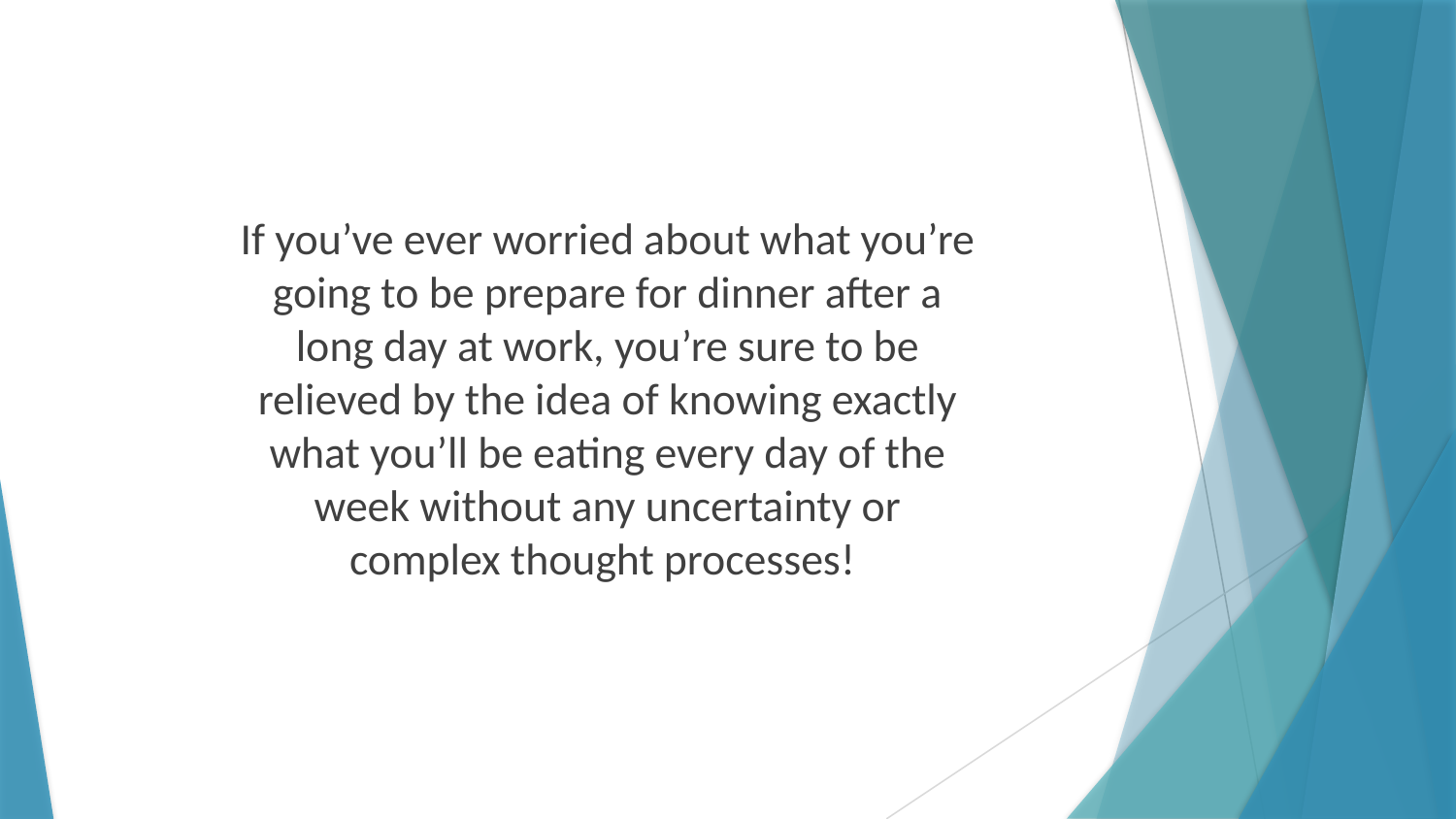

If you’ve ever worried about what you’re going to be prepare for dinner after a long day at work, you’re sure to be relieved by the idea of knowing exactly what you’ll be eating every day of the week without any uncertainty or complex thought processes!